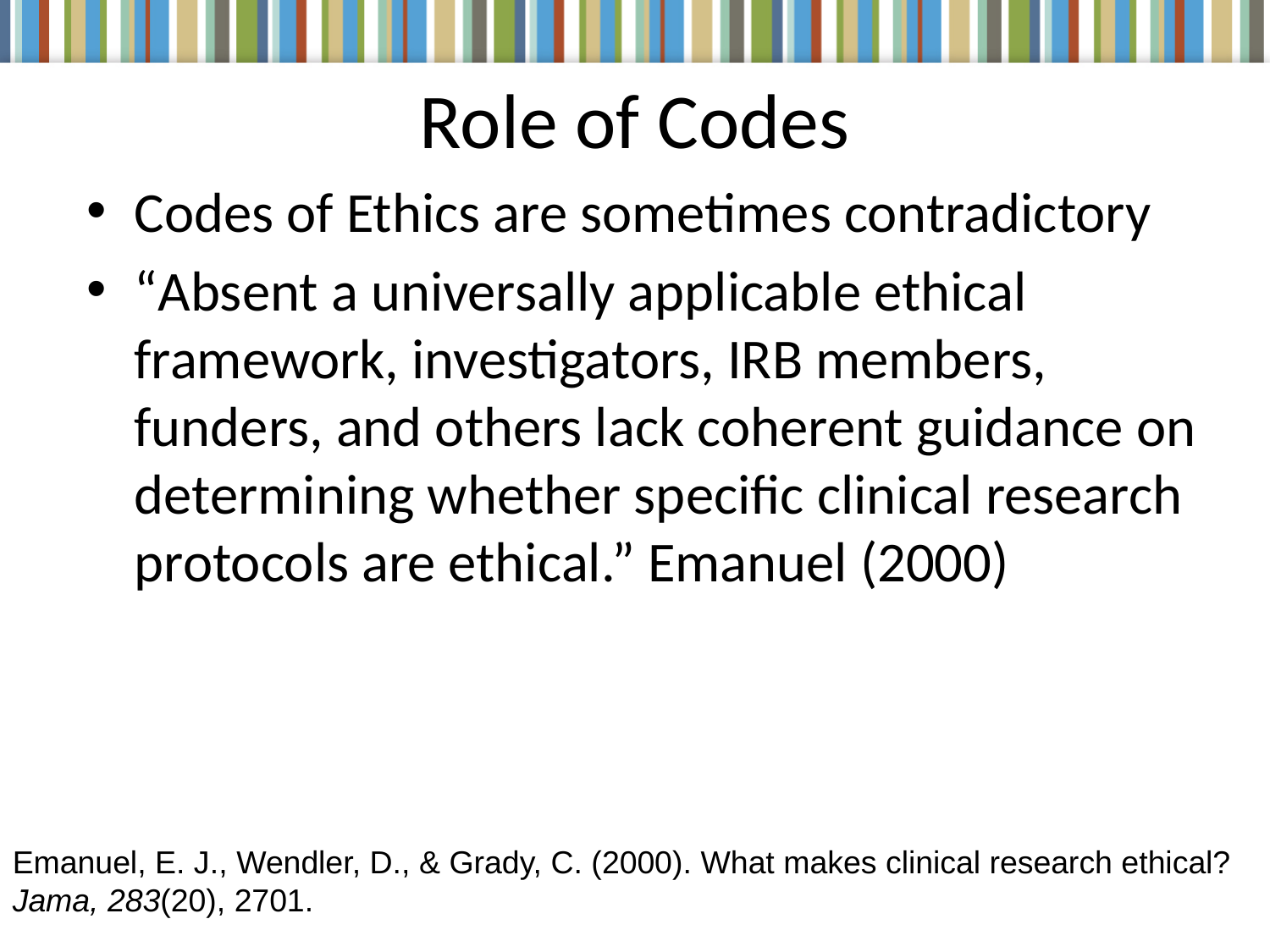

# Role of Codes
Codes of Ethics are sometimes contradictory
“Absent a universally applicable ethical framework, investigators, IRB members, funders, and others lack coherent guidance on determining whether specific clinical research protocols are ethical.” Emanuel (2000)
Emanuel, E. J., Wendler, D., & Grady, C. (2000). What makes clinical research ethical? Jama, 283(20), 2701.
15